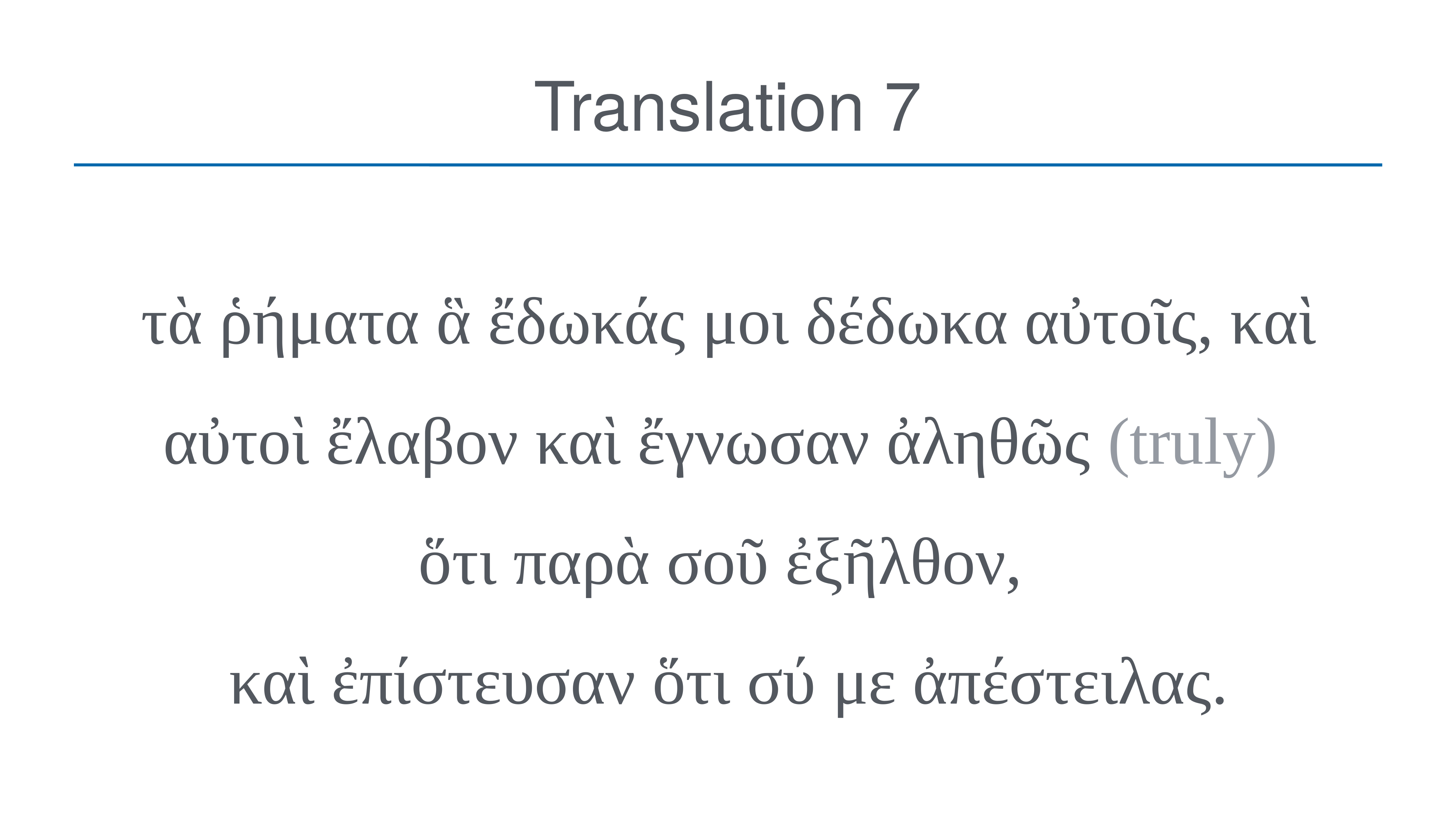

# Translation 7
τὰ ῥήματα ἃ ἔδωκάς μοι δέδωκα αὐτοῖς, καὶ αὐτοὶ ἔλαβον καὶ ἔγνωσαν ἀληθῶς (truly)
ὅτι παρὰ σοῦ ἐξῆλθον,
καὶ ἐπίστευσαν ὅτι σύ με ἀπέστειλας.